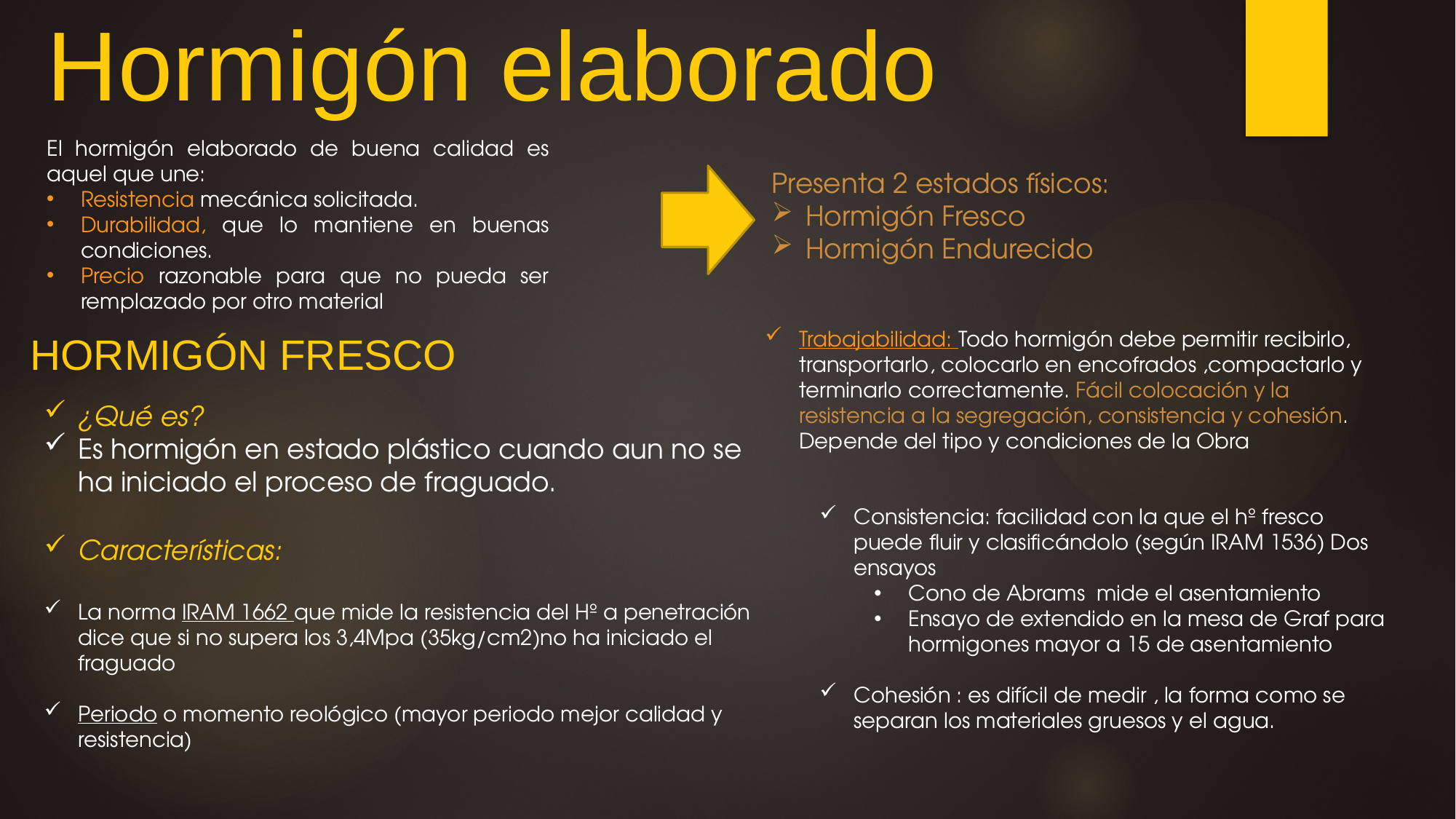

# Hormigón elaborado
El hormigón elaborado de buena calidad es aquel que une:
Resistencia mecánica solicitada.
Durabilidad, que lo mantiene en buenas condiciones.
Precio razonable para que no pueda ser remplazado por otro material

Presenta 2 estados físicos:
Hormigón Fresco
Hormigón Endurecido

Trabajabilidad: Todo hormigón debe permitir recibirlo, transportarlo, colocarlo en encofrados ,compactarlo y terminarlo correctamente. Fácil colocación y la resistencia a la segregación, consistencia y cohesión. Depende del tipo y condiciones de la Obra

Consistencia: facilidad con la que el hº fresco puede fluir y clasificándolo (según IRAM 1536) Dos ensayos
Cono de Abrams  mide el asentamiento
Ensayo de extendido en la mesa de Graf para hormigones mayor a 15 de asentamiento

Cohesión : es difícil de medir , la forma como se separan los materiales gruesos y el agua.

HORMIGÓN FRESCO
¿Qué es?
Es hormigón en estado plástico cuando aun no se ha iniciado el proceso de fraguado.

Características:

La norma IRAM 1662 que mide la resistencia del Hº a penetración dice que si no supera los 3,4Mpa (35kg/cm2)no ha iniciado el fraguado

Periodo o momento reológico (mayor periodo mejor calidad y resistencia)